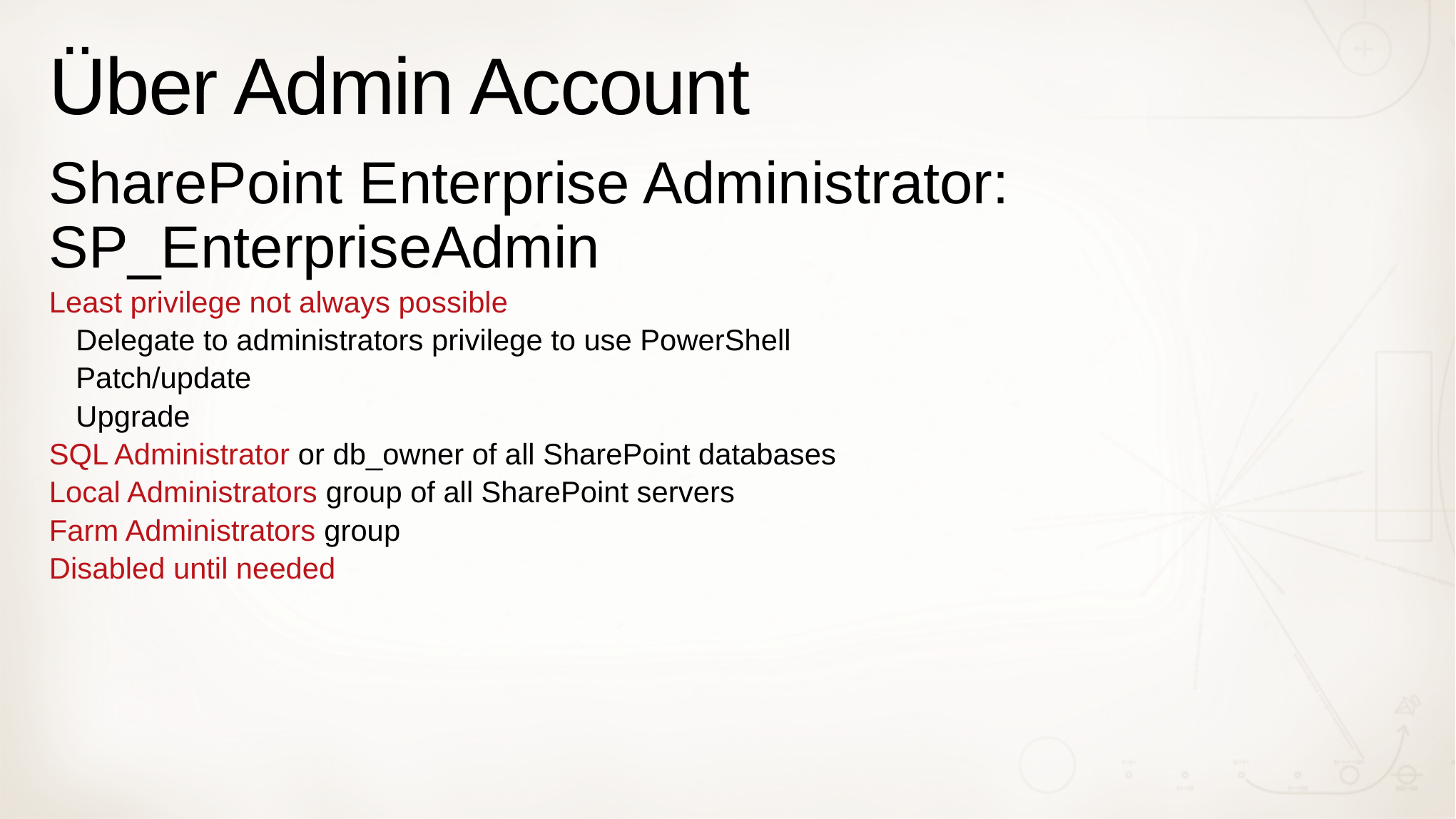

# Über Admin Account
SharePoint Enterprise Administrator: SP_EnterpriseAdmin
Least privilege not always possible
Delegate to administrators privilege to use PowerShell
Patch/update
Upgrade
SQL Administrator or db_owner of all SharePoint databases
Local Administrators group of all SharePoint servers
Farm Administrators group
Disabled until needed